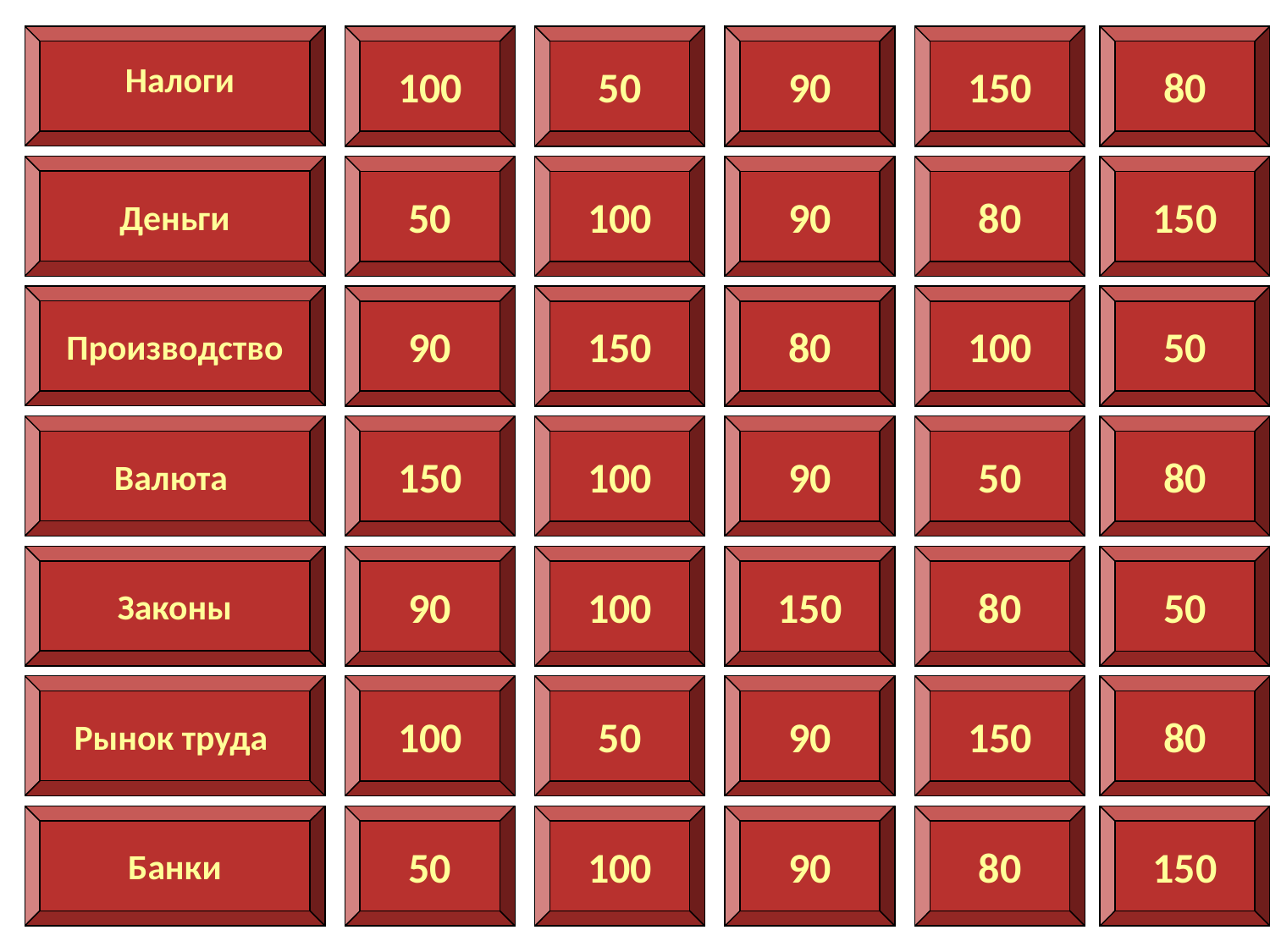

100
50
90
150
80
Налоги
Деньги
50
100
90
80
150

Производство
90
150
80
100
50
Валюта
150
100
90
50
80
Законы
90
100
150
80
50
Рынок труда
100
50
90
150
80
Банки
50
100
90
80
150